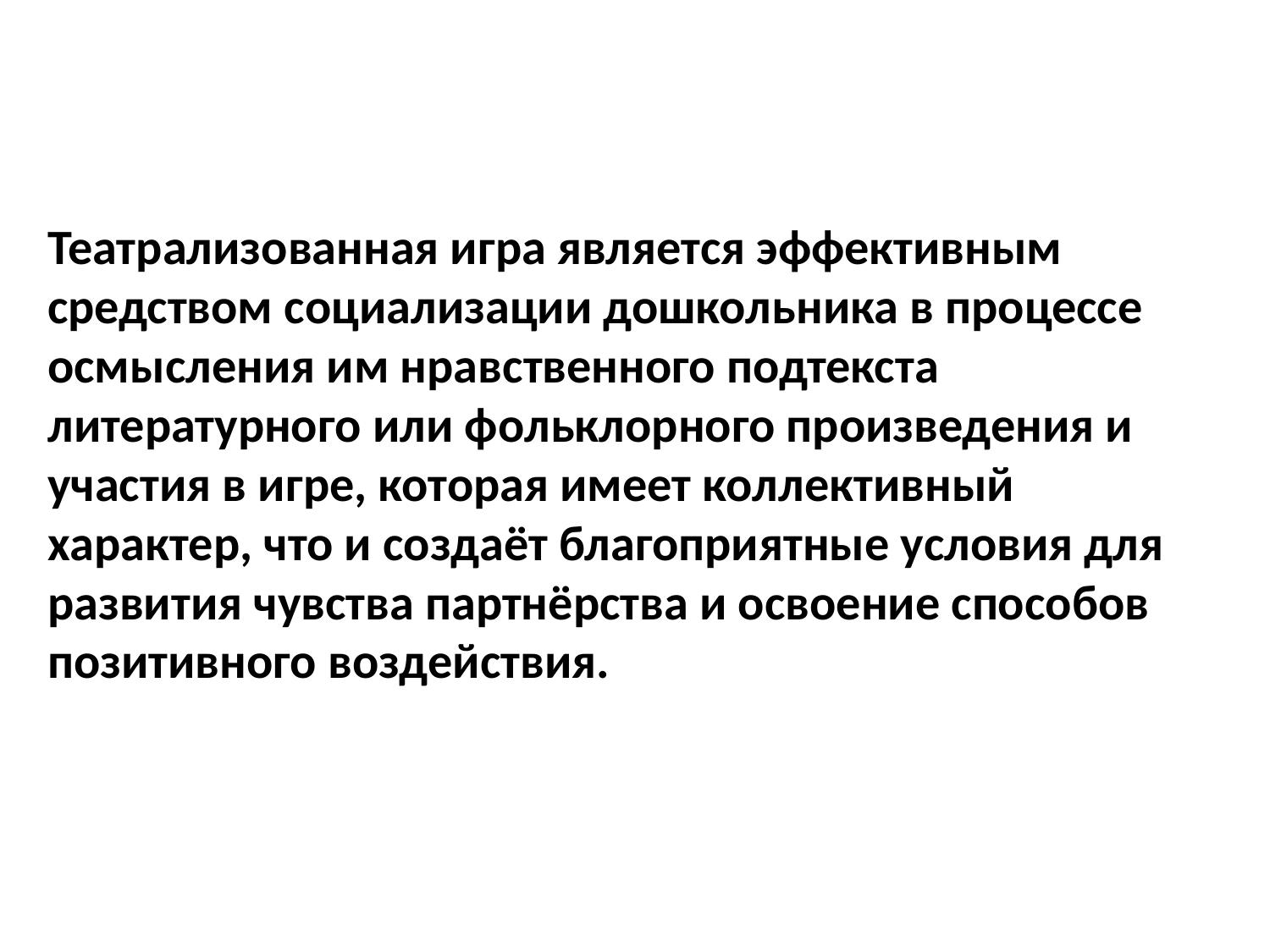

# Театрализованная игра является эффективным средством социализации дошкольника в процессе осмысления им нравственного подтекста литературного или фольклорного произведения и участия в игре, которая имеет коллективный характер, что и создаёт благоприятные условия для развития чувства партнёрства и освоение способов позитивного воздействия.